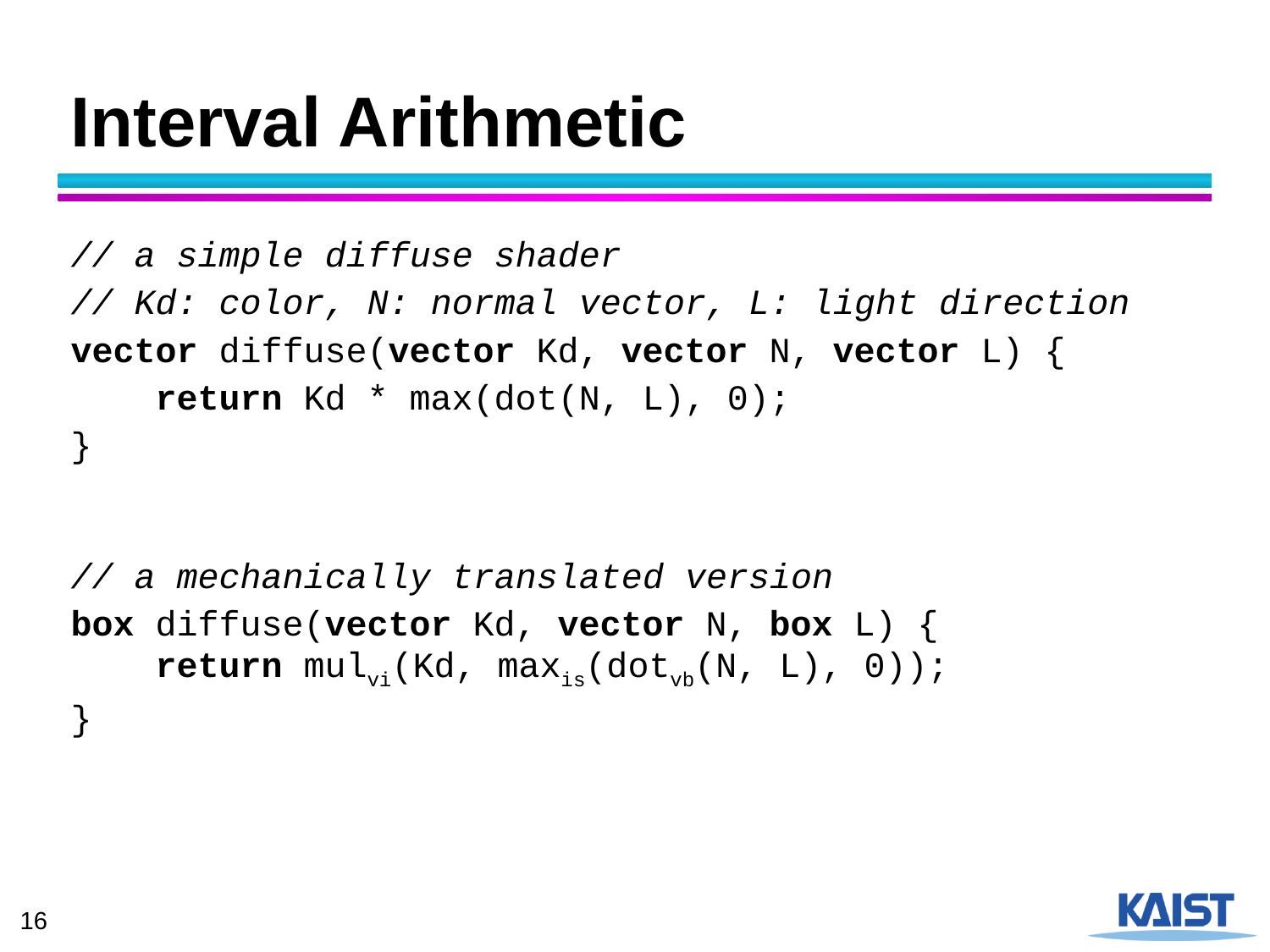

# Interval Arithmetic
// a simple diffuse shader
// Kd: color, N: normal vector, L: light direction
vector diffuse(vector Kd, vector N, vector L) {
    return Kd * max(dot(N, L), 0);
}

// a mechanically translated version
box diffuse(vector Kd, vector N, box L) {
    return mulvi(Kd, maxis(dotvb(N, L), 0));
}